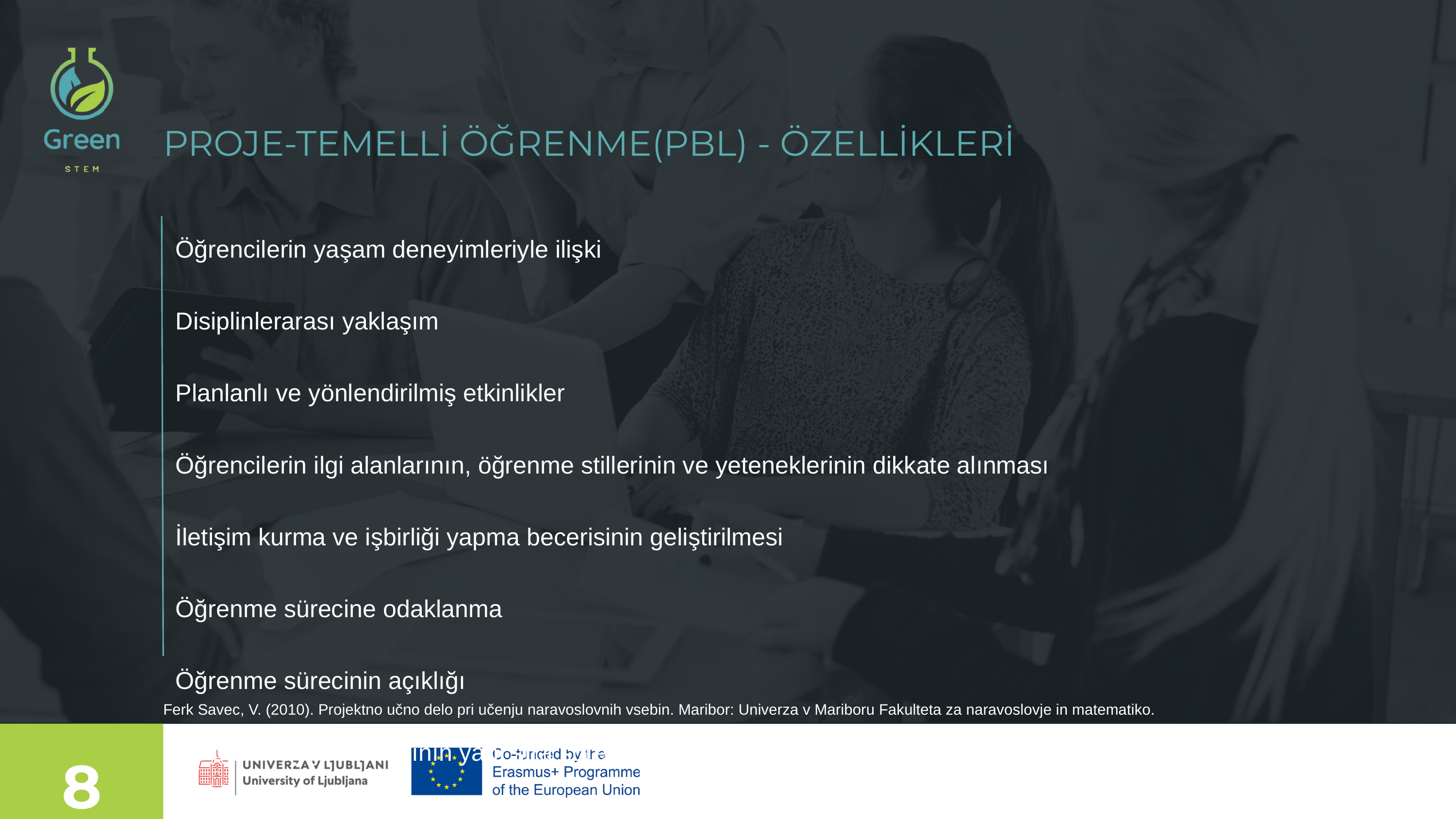

PROJE-TEMELLİ ÖĞRENME(PBL) - ÖZELLİKLERİ
Öğrencilerin yaşam deneyimleriyle ilişki
Disiplinlerarası yaklaşım
Planlanlı ve yönlendirilmiş etkinlikler
Öğrencilerin ilgi alanlarının, öğrenme stillerinin ve yeteneklerinin dikkate alınması
İletişim kurma ve işbirliği yapma becerisinin geliştirilmesi
Öğrenme sürecine odaklanma
Öğrenme sürecinin açıklığı
PDÖ'nün uygulanmasının yanı sıra sürecin değerlendirilmesi
Ferk Savec, V. (2010). Projektno učno delo pri učenju naravoslovnih vsebin. Maribor: Univerza v Mariboru Fakulteta za naravoslovje in matematiko.

8

Presented by Rachelle Beaudry